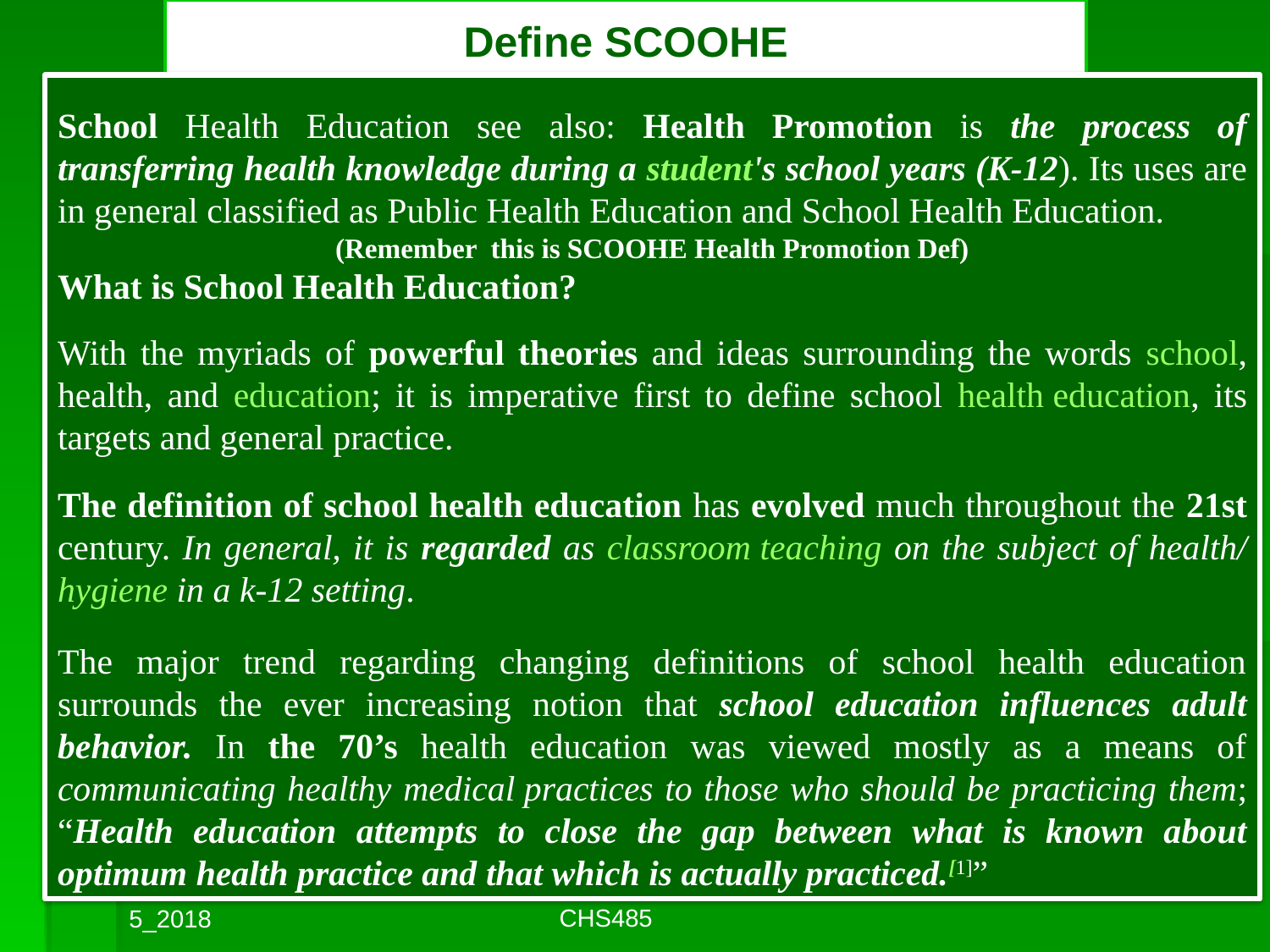

# Define SCOOHE

School Health Education see also: Health Promotion is the process of transferring health knowledge during a student's school years (K-12). Its uses are in general classified as Public Health Education and School Health Education.
(Remember  this is SCOOHE Health Promotion Def)
What is School Health Education?

With the myriads of powerful theories and ideas surrounding the words school, health, and education; it is imperative first to define school health education, its targets and general practice.

The definition of school health education has evolved much throughout the 21st century. In general, it is regarded as classroom teaching on the subject of health/hygiene in a k-12 setting.

The major trend regarding changing definitions of school health education surrounds the ever increasing notion that school education influences adult behavior. In the 70’s health education was viewed mostly as a means of communicating healthy medical practices to those who should be practicing them; “Health education attempts to close the gap between what is known about optimum health practice and that which is actually practiced.[1]”

JOHALISCOOHE2015_2018
27
CHS485